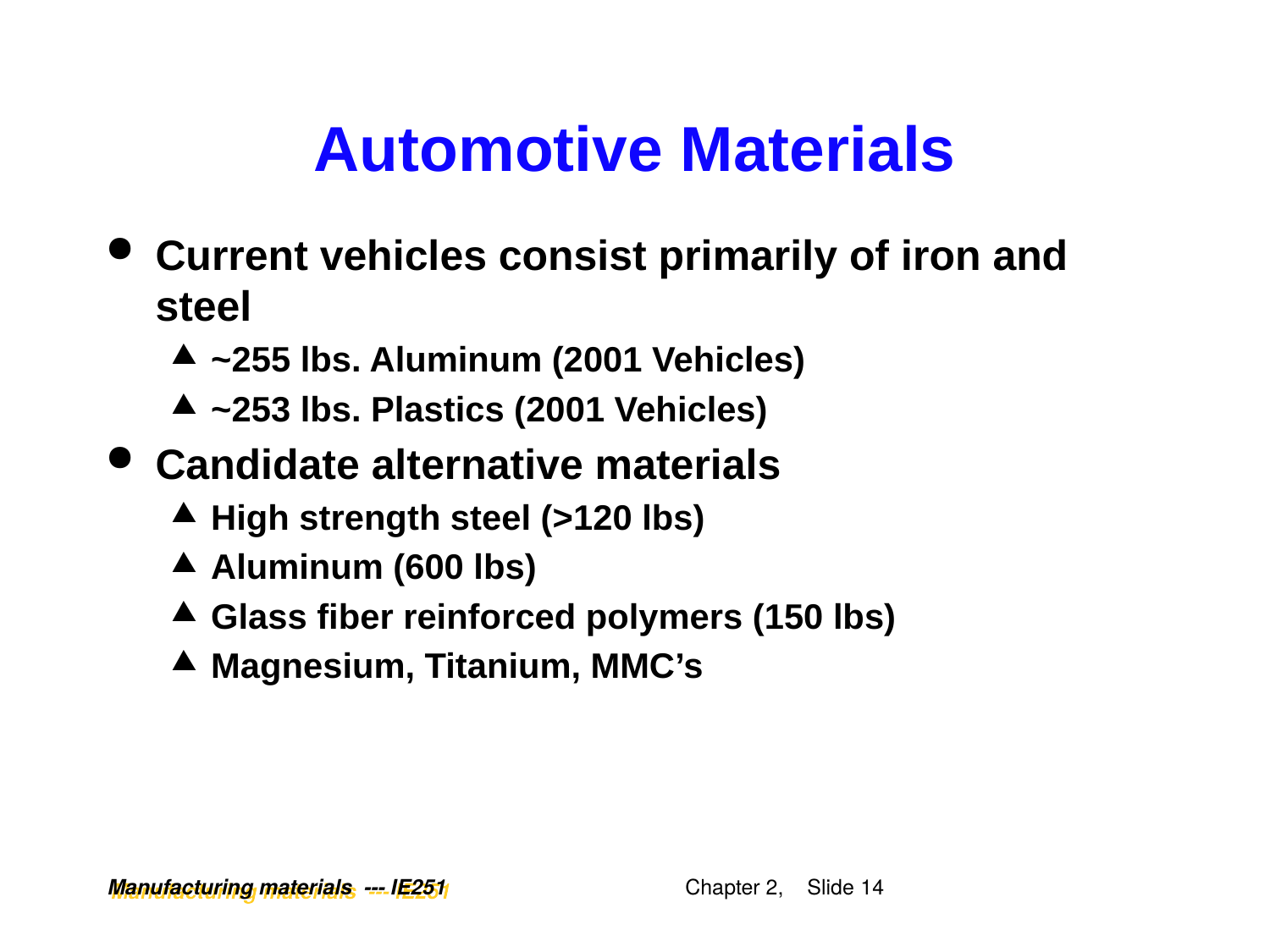

# Automotive Materials
Current vehicles consist primarily of iron and steel
~255 lbs. Aluminum (2001 Vehicles)
~253 lbs. Plastics (2001 Vehicles)
Candidate alternative materials
High strength steel (>120 lbs)
Aluminum (600 lbs)
Glass fiber reinforced polymers (150 lbs)
Magnesium, Titanium, MMC’s